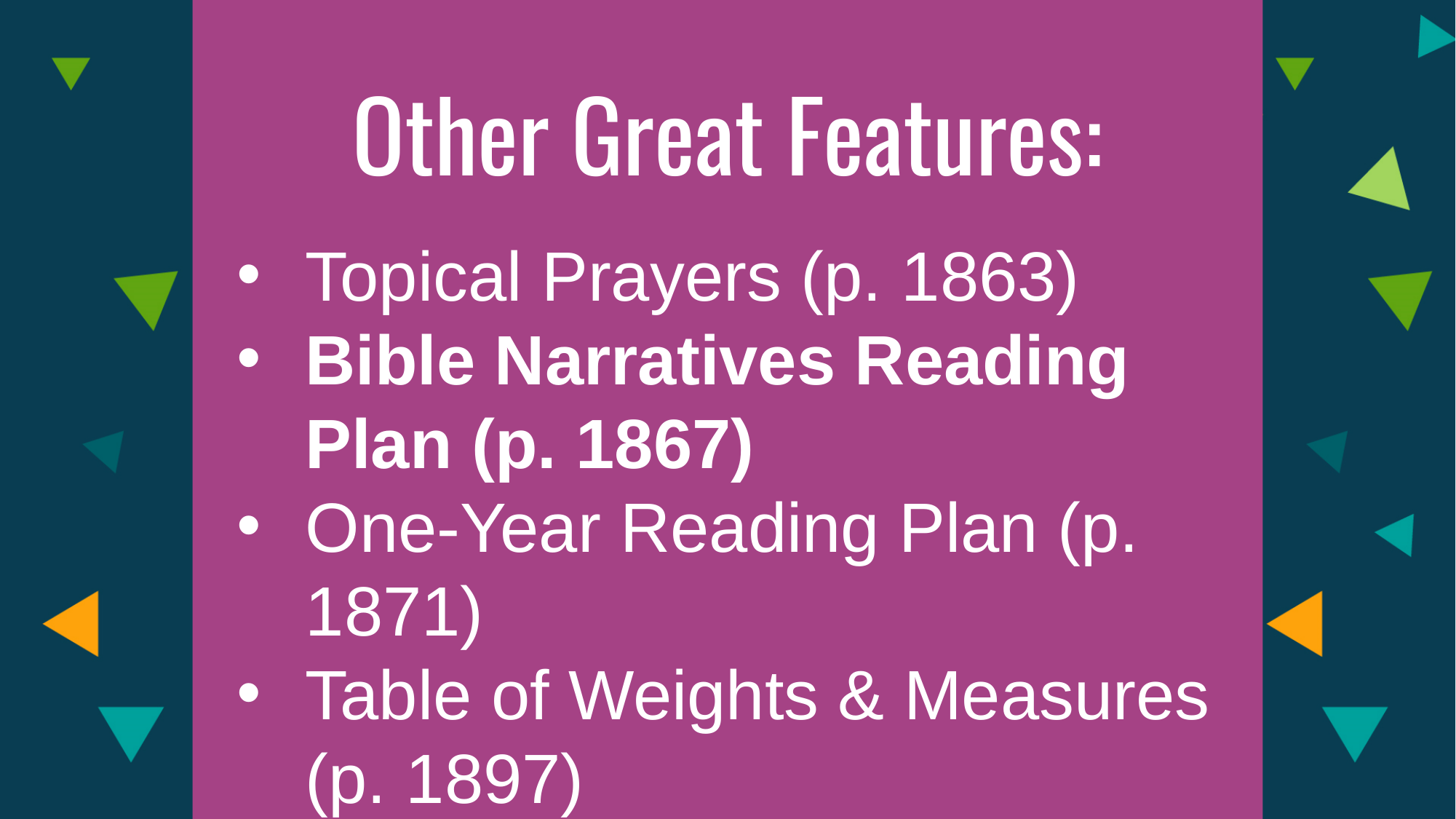

Other Great Features:

Topical Prayers (p. 1863)
Bible Narratives Reading Plan (p. 1867)
One-Year Reading Plan (p. 1871)
Table of Weights & Measures (p. 1897)
Martin Luther’s Small Catechism (p. 1900)
Maps (p. 1913)